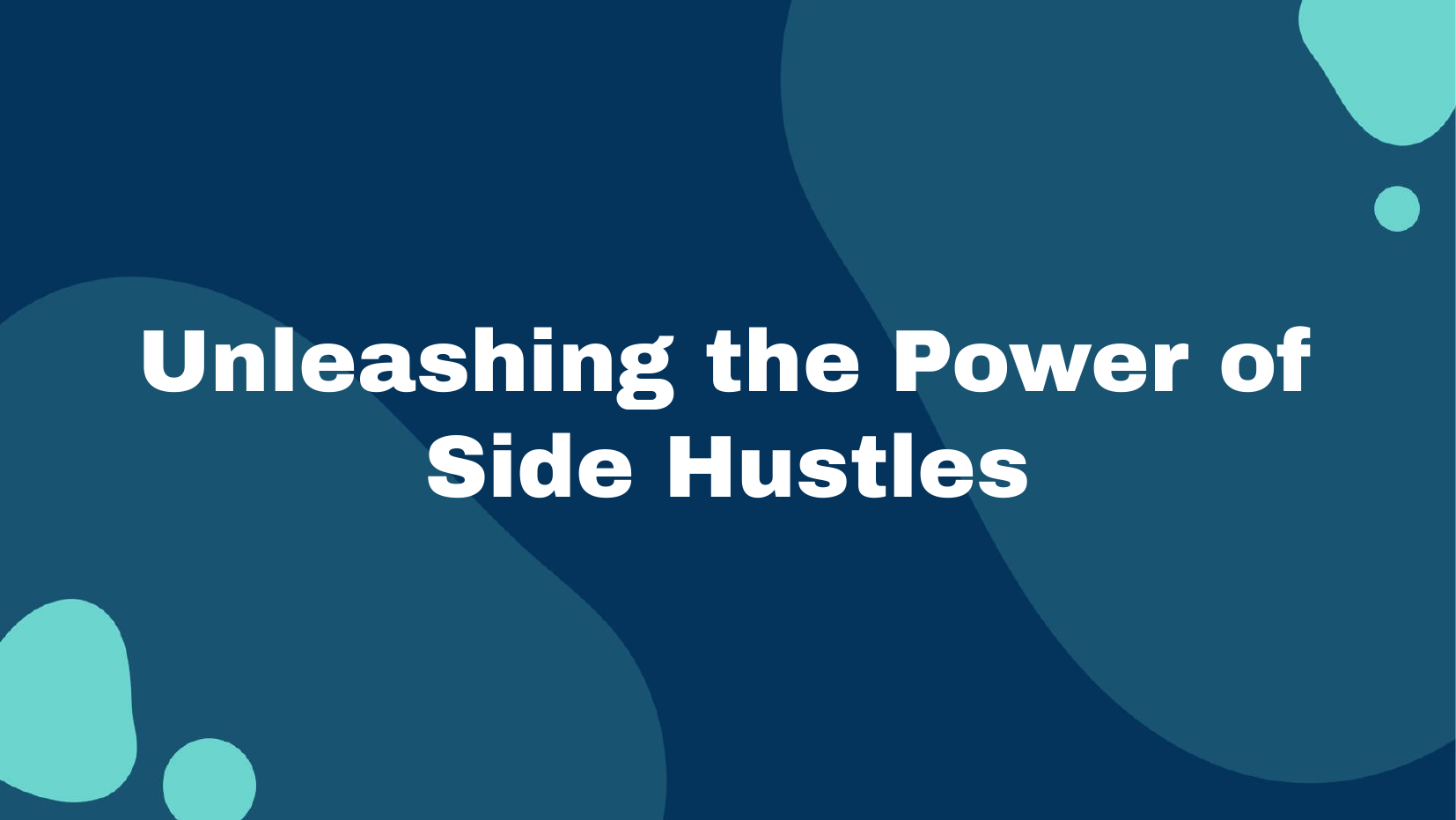

# Unleashing the Power of Side Hustles